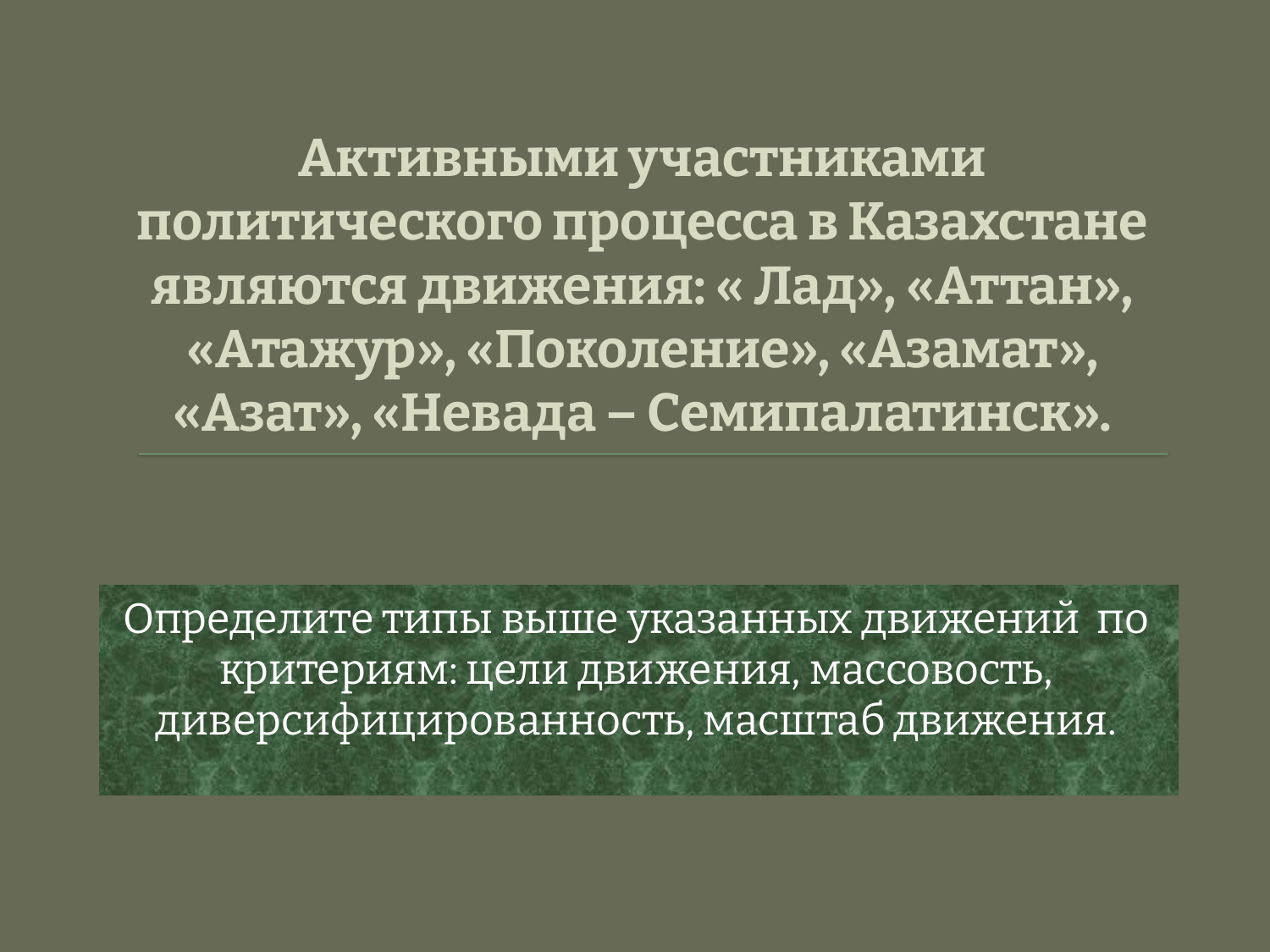

# Активными участниками политического процесса в Казахстане являются движения: « Лад», «Аттан», «Атажур», «Поколение», «Азамат», «Азат», «Невада – Семипалатинск».
Определите типы выше указанных движений  по критериям: цели движения, массовость, диверсифицированность, масштаб движения.